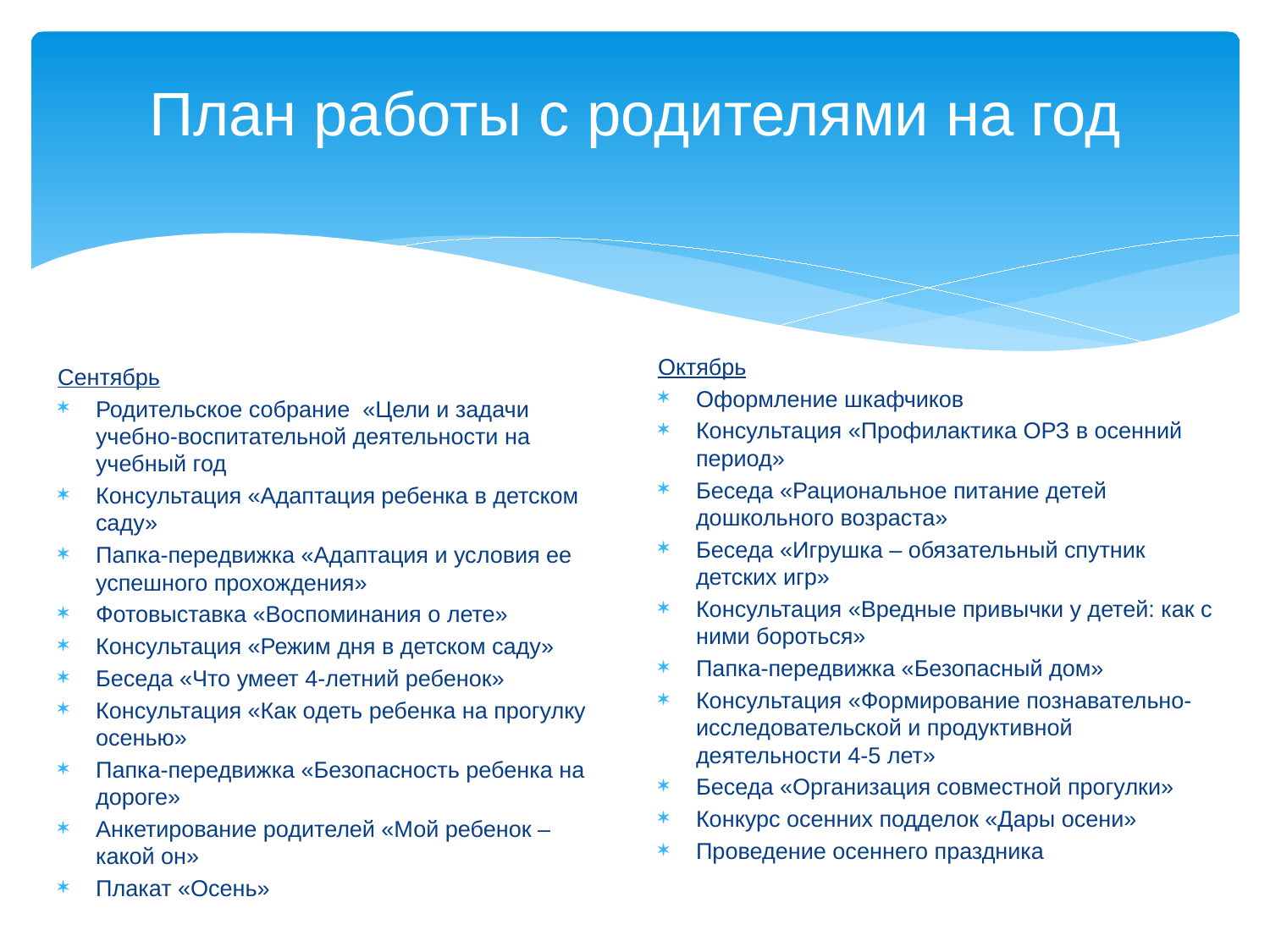

# План работы с родителями на год
Октябрь
Оформление шкафчиков
Консультация «Профилактика ОРЗ в осенний период»
Беседа «Рациональное питание детей дошкольного возраста»
Беседа «Игрушка – обязательный спутник детских игр»
Консультация «Вредные привычки у детей: как с ними бороться»
Папка-передвижка «Безопасный дом»
Консультация «Формирование познавательно-исследовательской и продуктивной деятельности 4-5 лет»
Беседа «Организация совместной прогулки»
Конкурс осенних подделок «Дары осени»
Проведение осеннего праздника

Сентябрь
Родительское собрание  «Цели и задачи учебно-воспитательной деятельности на учебный год
Консультация «Адаптация ребенка в детском саду»
Папка-передвижка «Адаптация и условия ее успешного прохождения»
Фотовыставка «Воспоминания о лете»
Консультация «Режим дня в детском саду»
Беседа «Что умеет 4-летний ребенок»
Консультация «Как одеть ребенка на прогулку осенью»
Папка-передвижка «Безопасность ребенка на дороге»
Анкетирование родителей «Мой ребенок – какой он»
Плакат «Осень»